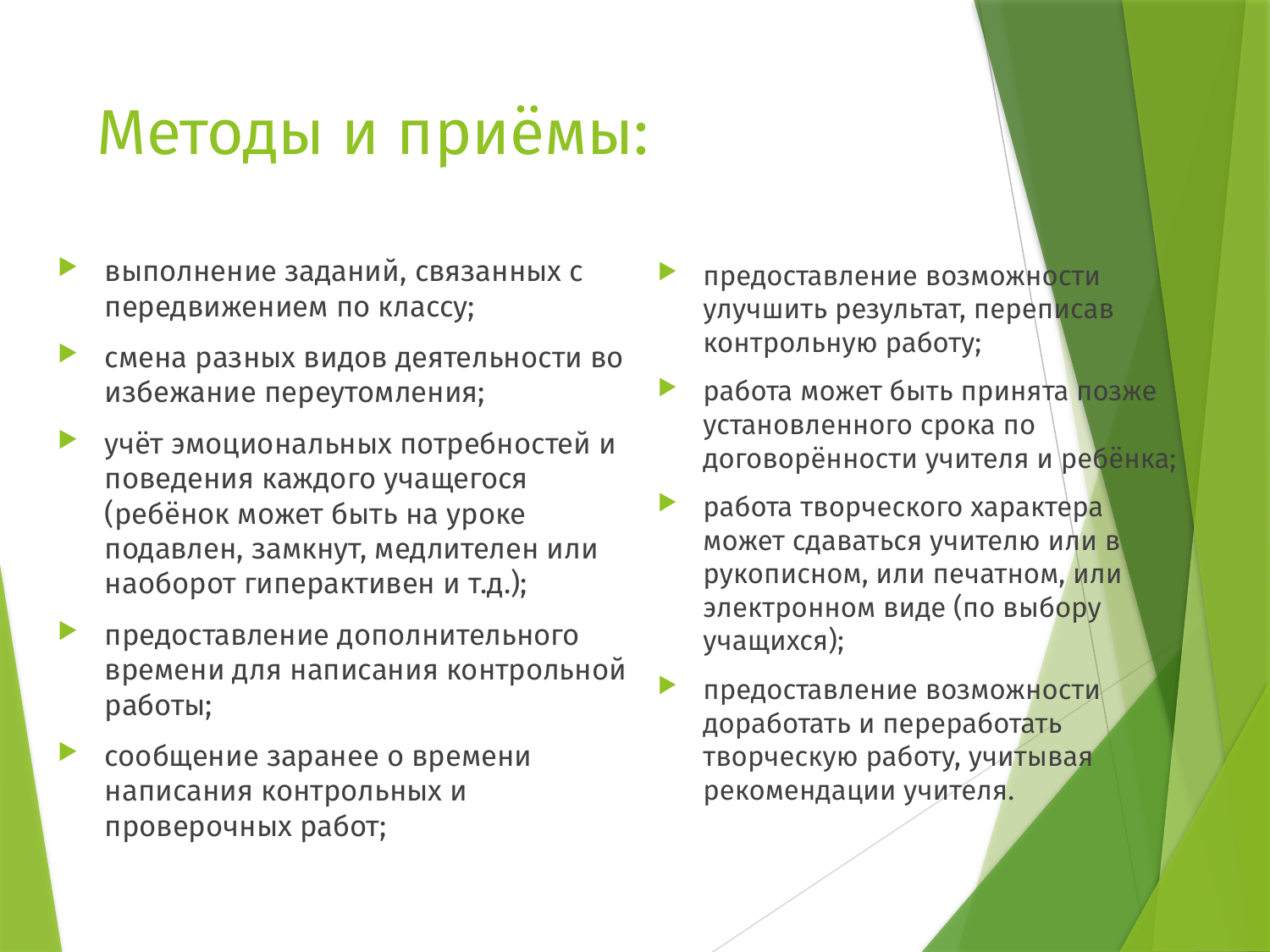

# Методы и приёмы:
выполнение заданий, связанных с передвижением по классу;
смена разных видов деятельности во избежание переутомления;
учёт эмоциональных потребностей и поведения каждого учащегося (ребёнок может быть на уроке подавлен, замкнут, медлителен или наоборот гиперактивен и т.д.);
предоставление дополнительного времени для написания контрольной работы;
сообщение заранее о времени написания контрольных и проверочных работ;

предоставление возможности  улучшить результат, переписав контрольную работу;
работа может быть принята позже установленного срока по договорённости учителя и ребёнка;
работа творческого характера может сдаваться учителю или в рукописном, или печатном, или электронном виде (по выбору учащихся);
предоставление возможности доработать и переработать творческую работу, учитывая рекомендации учителя.